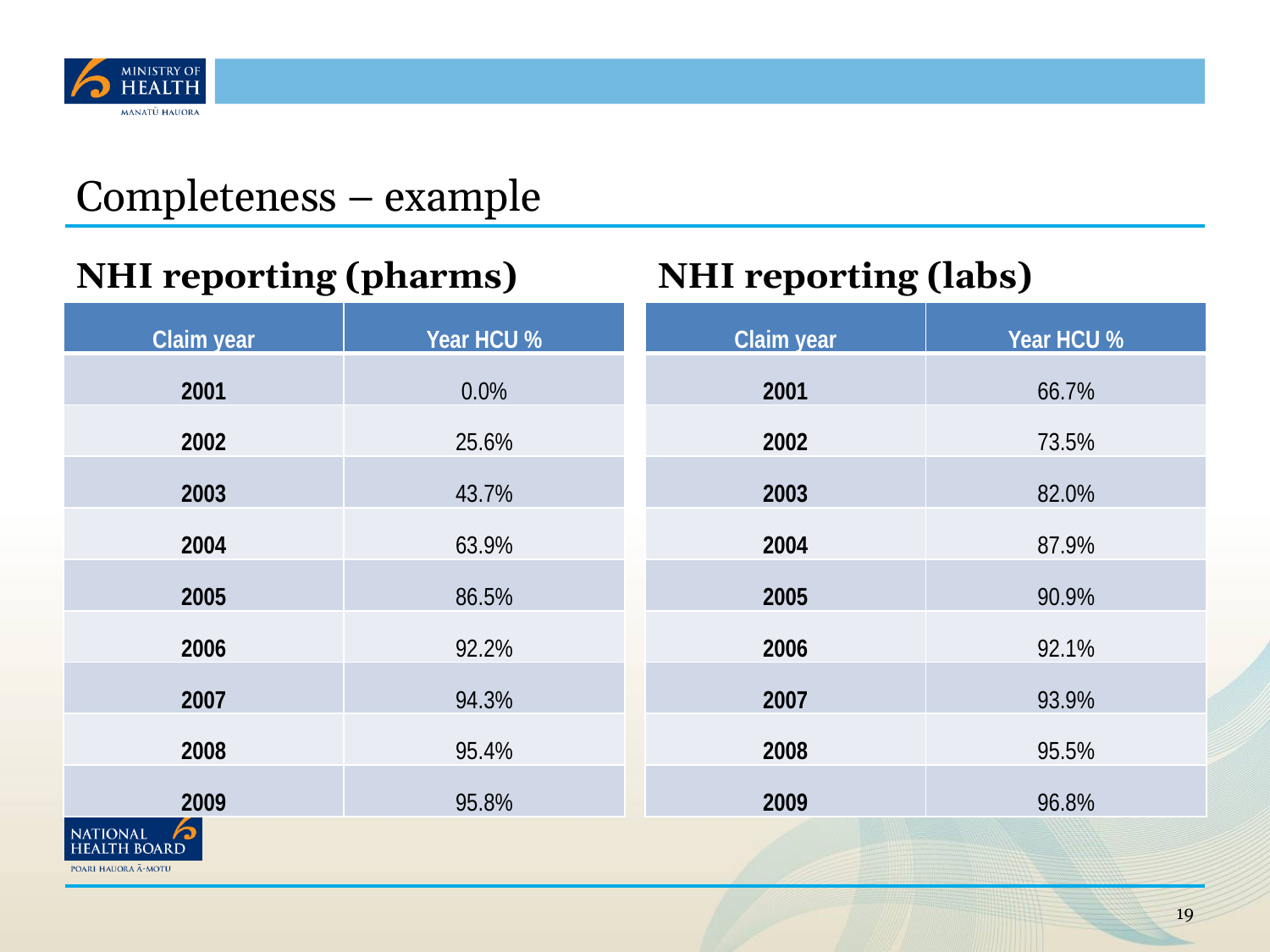

# Completeness – example
NHI reporting (pharms)
NHI reporting (labs)
| Claim year | Year HCU % |
| --- | --- |
| 2001 | 0.0% |
| 2002 | 25.6% |
| 2003 | 43.7% |
| 2004 | 63.9% |
| 2005 | 86.5% |
| 2006 | 92.2% |
| 2007 | 94.3% |
| 2008 | 95.4% |
| 2009 | 95.8% |
| Claim year | Year HCU % |
| --- | --- |
| 2001 | 66.7% |
| 2002 | 73.5% |
| 2003 | 82.0% |
| 2004 | 87.9% |
| 2005 | 90.9% |
| 2006 | 92.1% |
| 2007 | 93.9% |
| 2008 | 95.5% |
| 2009 | 96.8% |
19